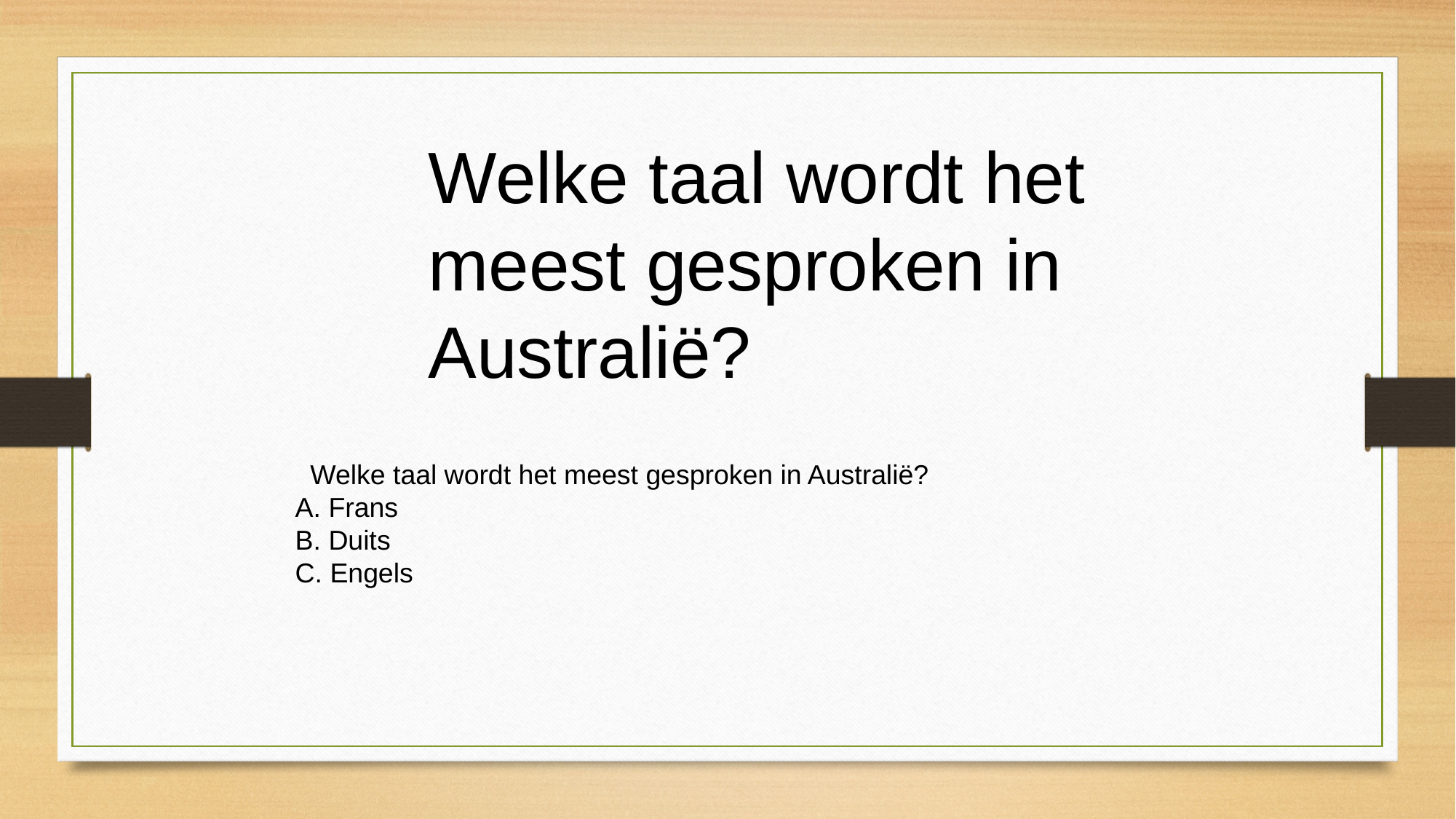

Welke taal wordt het meest gesproken in Australië?
  Welke taal wordt het meest gesproken in Australië?
A. Frans
B. Duits
C. Engels